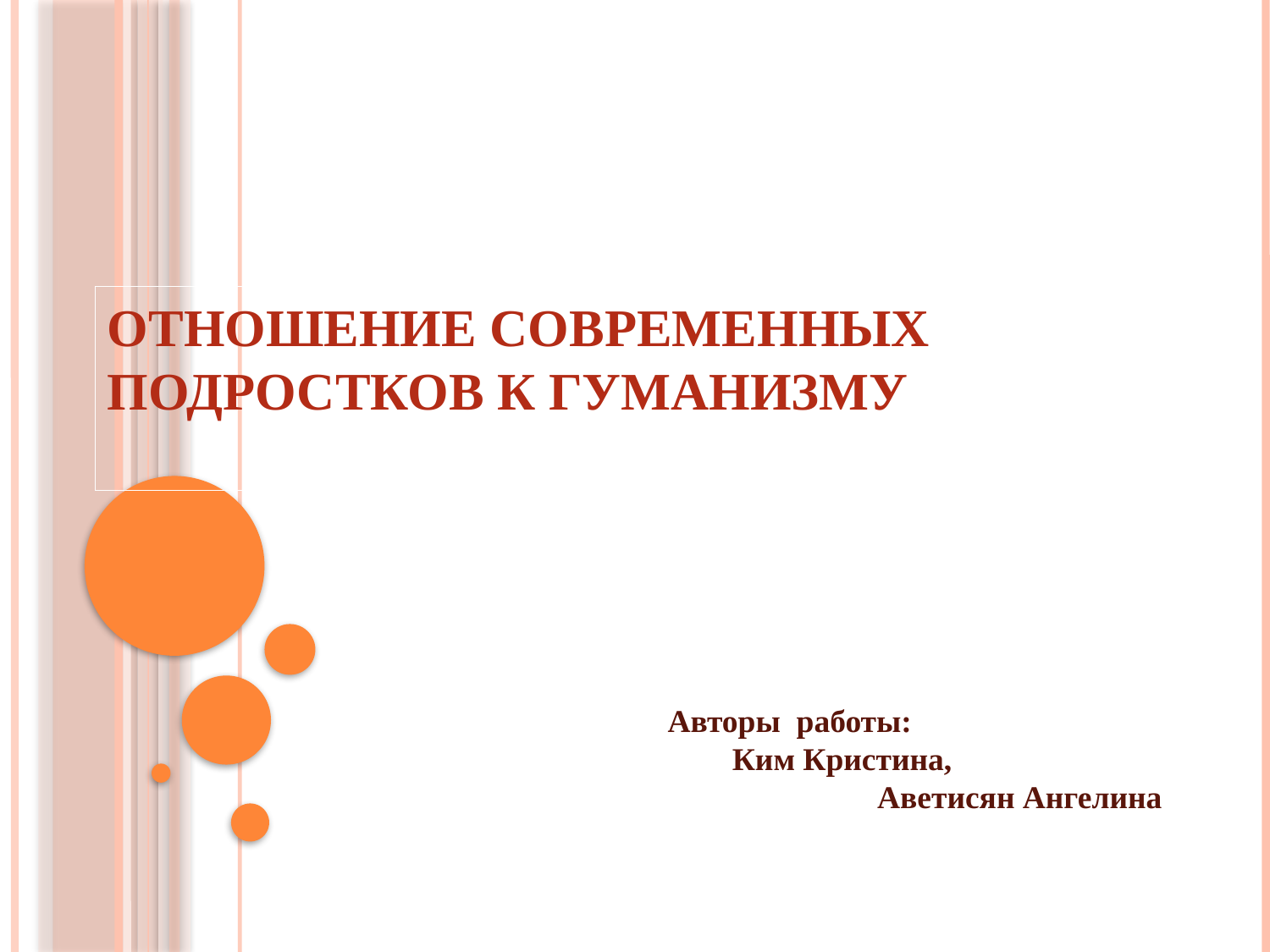

# Отношение современных подростков к гуманизму
                                          Авторы  работы:
                                                  Ким Кристина,
                                           Аветисян Ангелина